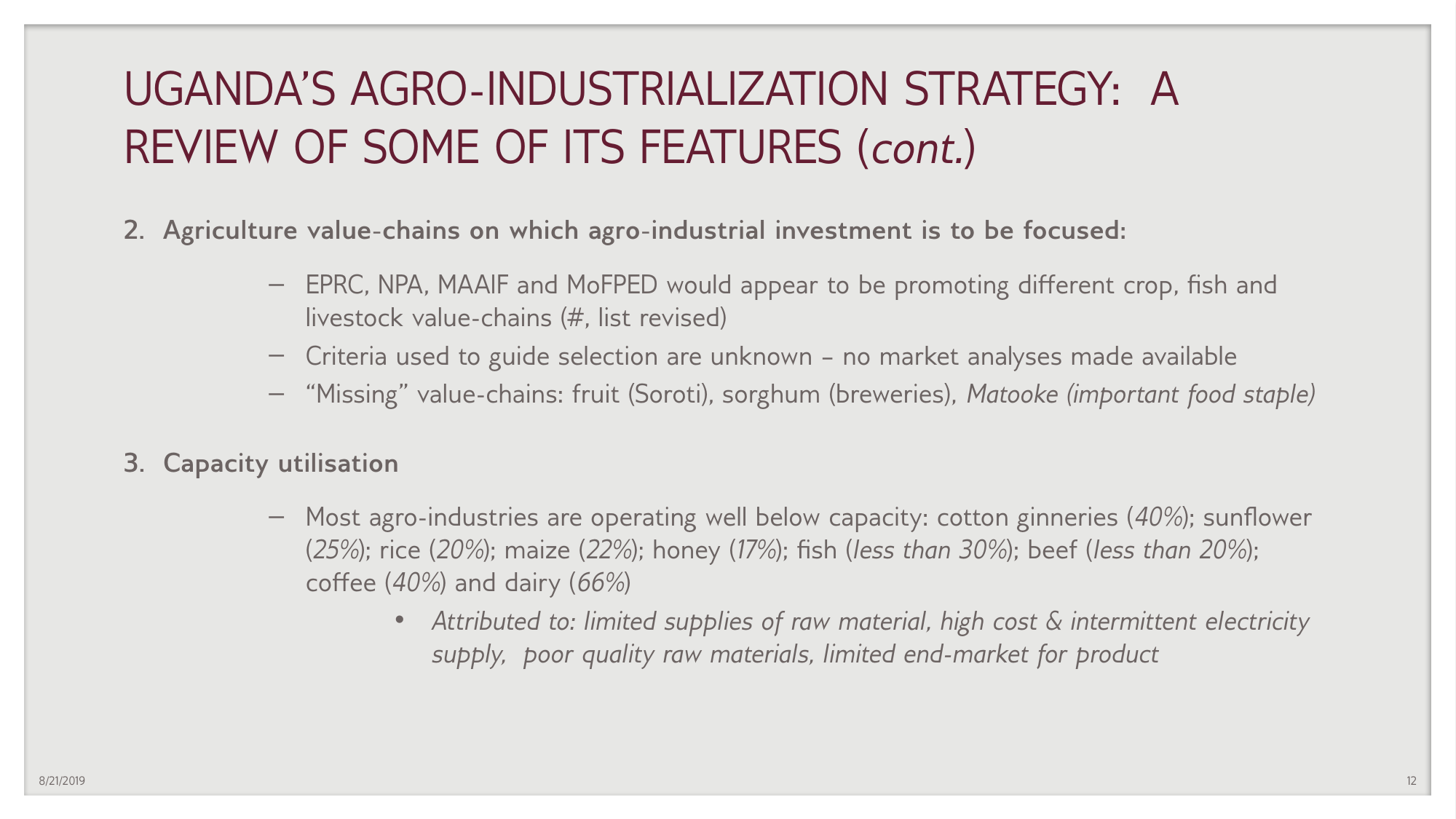

# UGANDA’S AGRO-INDUSTRIALIZATION STRATEGY:  A REVIEW OF SOME OF ITS FEATURES (cont.)
2.  Agriculture value-chains on which agro-industrial investment is to be focused:
EPRC, NPA, MAAIF and MoFPED would appear to be promoting different crop, fish and livestock value-chains (#, list revised)
Criteria used to guide selection are unknown – no market analyses made available
“Missing” value-chains: fruit (Soroti), sorghum (breweries), Matooke (important food staple)

3.  Capacity utilisation
Most agro-industries are operating well below capacity: cotton ginneries (40%); sunflower (25%); rice (20%); maize (22%); honey (17%); fish (less than 30%); beef (less than 20%); coffee (40%) and dairy (66%)
Attributed to: limited supplies of raw material, high cost & intermittent electricity supply,  poor quality raw materials, limited end-market for product

8/21/2019
12